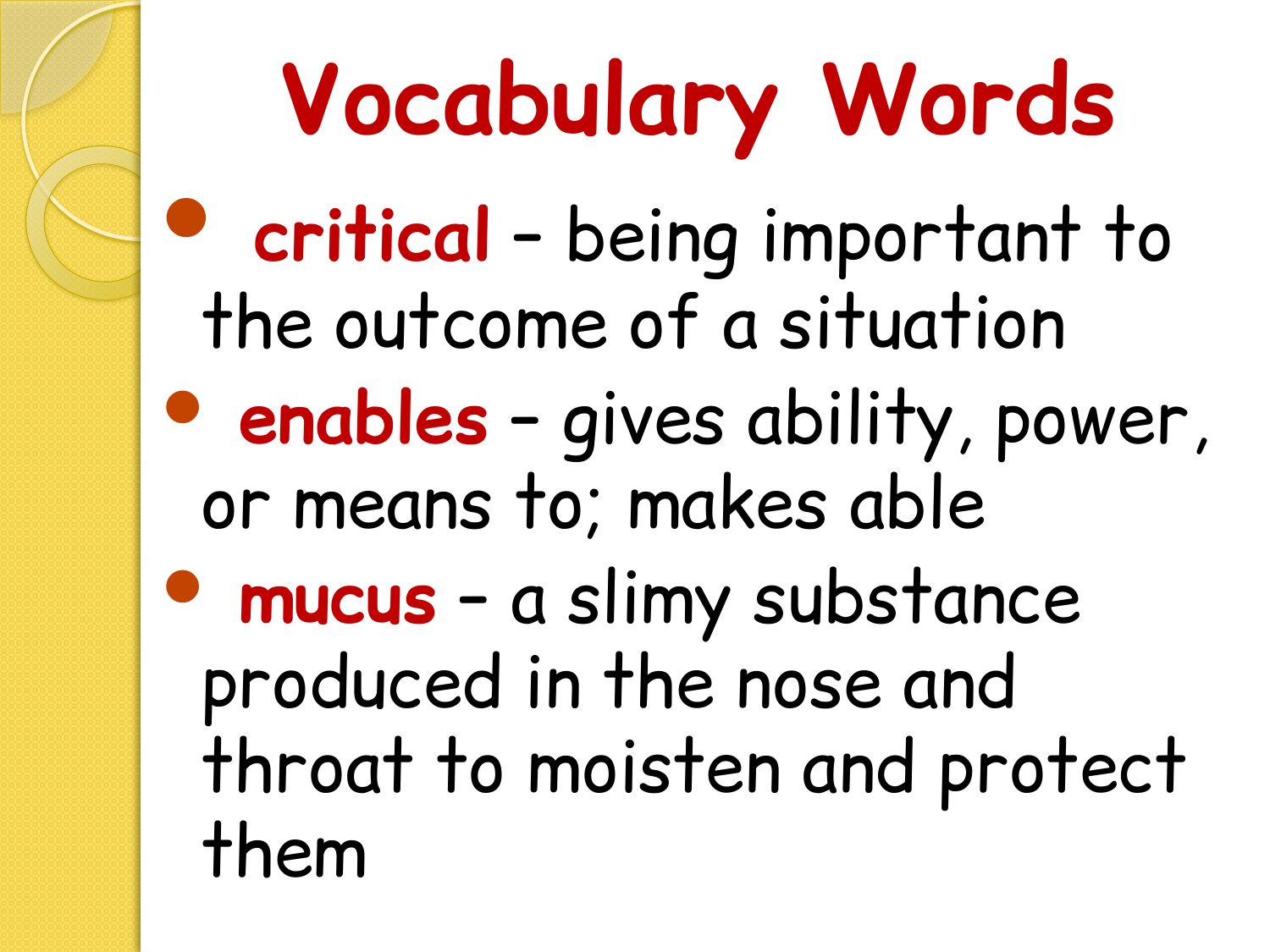

# Vocabulary Words
 critical – being important to the outcome of a situation
 enables – gives ability, power, or means to; makes able
 mucus – a slimy substance produced in the nose and throat to moisten and protect them